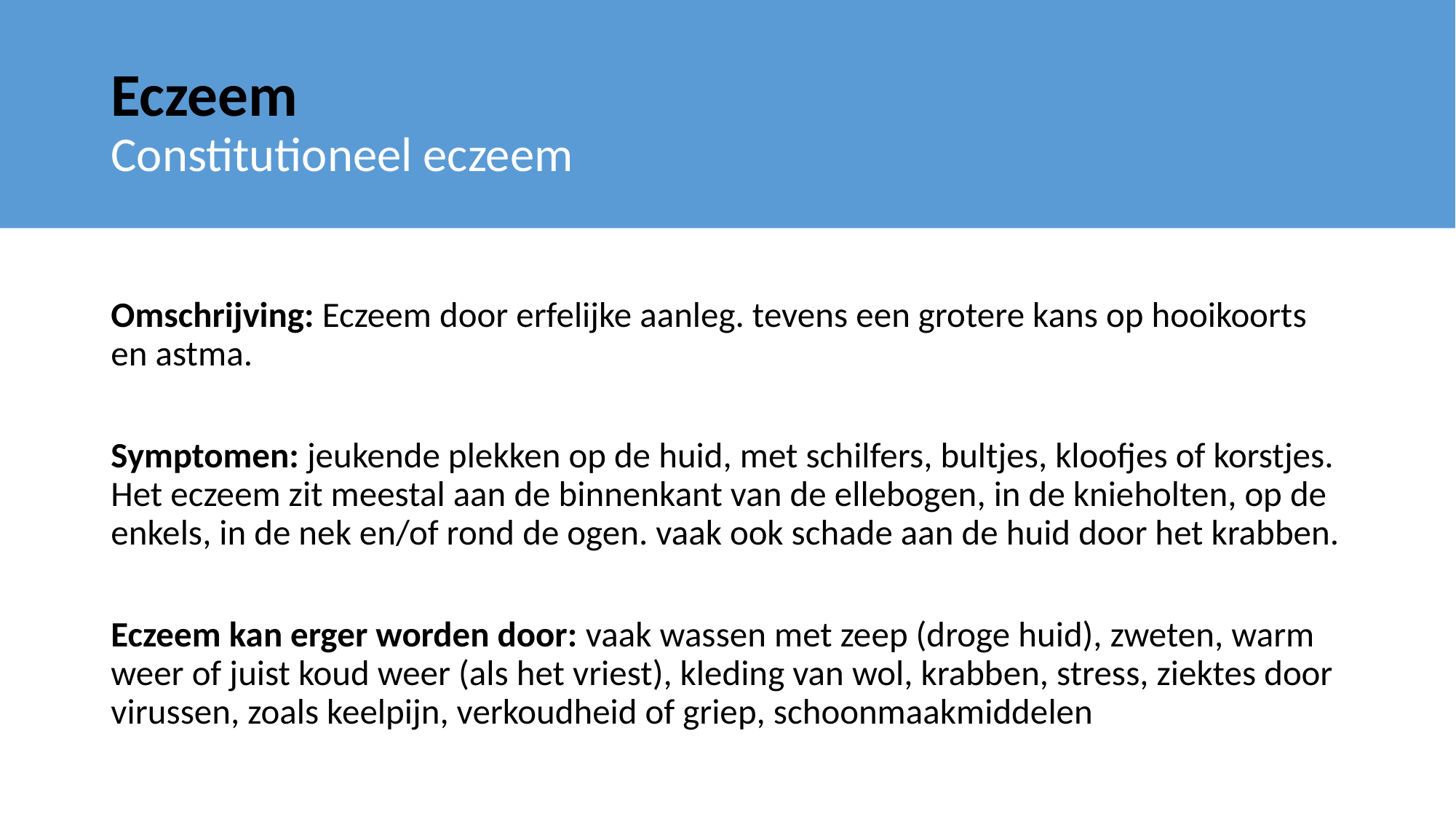

# Eczeem Constitutioneel eczeem
Omschrijving: Eczeem door erfelijke aanleg. tevens een grotere kans op hooikoorts en astma.

Symptomen: jeukende plekken op de huid, met schilfers, bultjes, kloofjes of korstjes. Het eczeem zit meestal aan de binnenkant van de ellebogen, in de knieholten, op de enkels, in de nek en/of rond de ogen. vaak ook schade aan de huid door het krabben.

Eczeem kan erger worden door: vaak wassen met zeep (droge huid), zweten, warm weer of juist koud weer (als het vriest), kleding van wol, krabben, stress, ziektes door virussen, zoals keelpijn, verkoudheid of griep, schoonmaakmiddelen